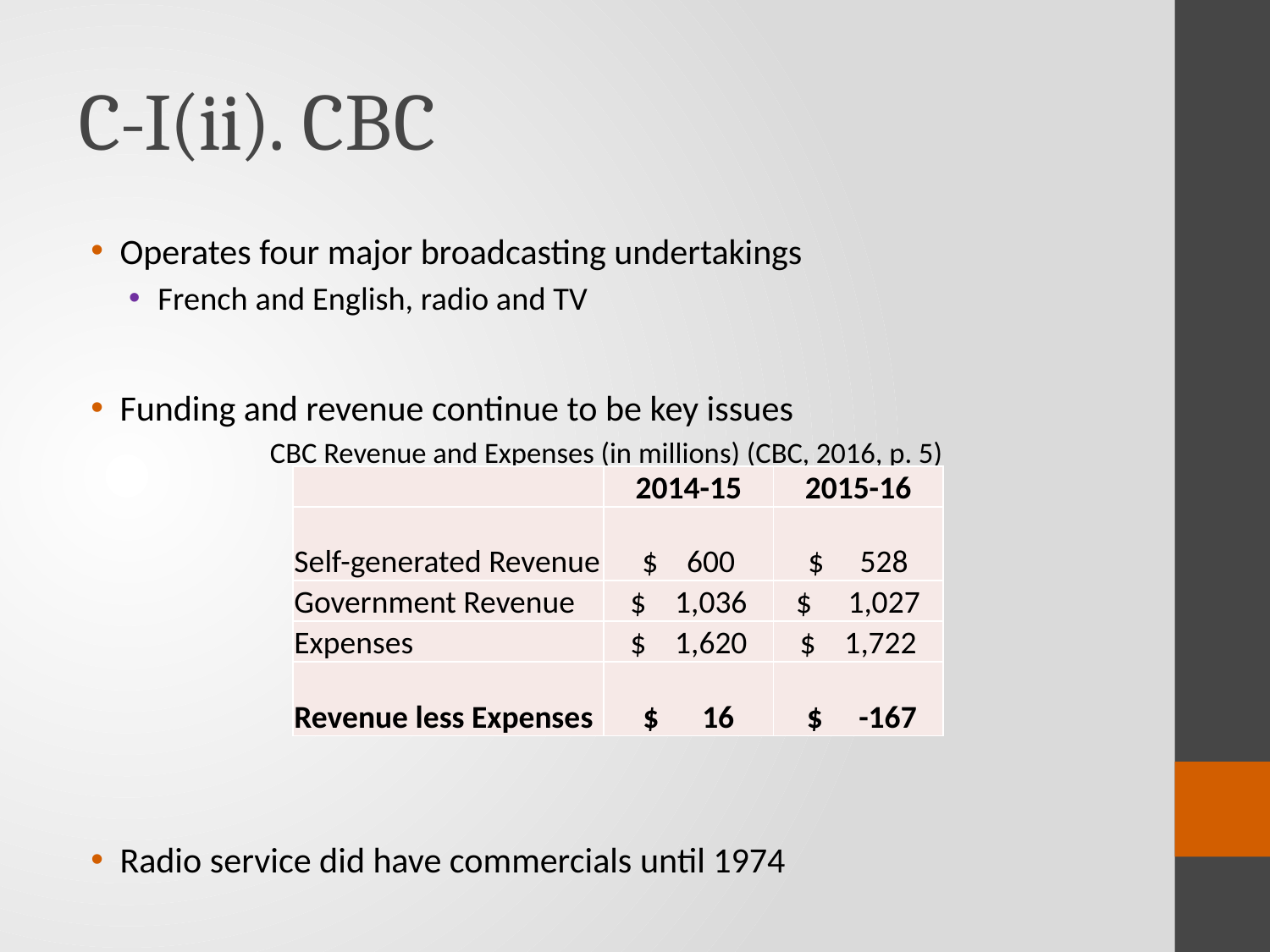

# C-I(ii). CBC
Operates four major broadcasting undertakings
French and English, radio and TV

Funding and revenue continue to be key issues
          CBC Revenue and Expenses (in millions) (CBC, 2016, p. 5)

Radio service did have commercials until 1974

|  | 2014-15 | 2015-16 |
| --- | --- | --- |
| Self-generated Revenue | $ 600 | $ 528 |
| Government Revenue | $ 1,036 | $ 1,027 |
| Expenses | $ 1,620 | $ 1,722 |
| Revenue less Expenses | $ 16 | $ -167 |